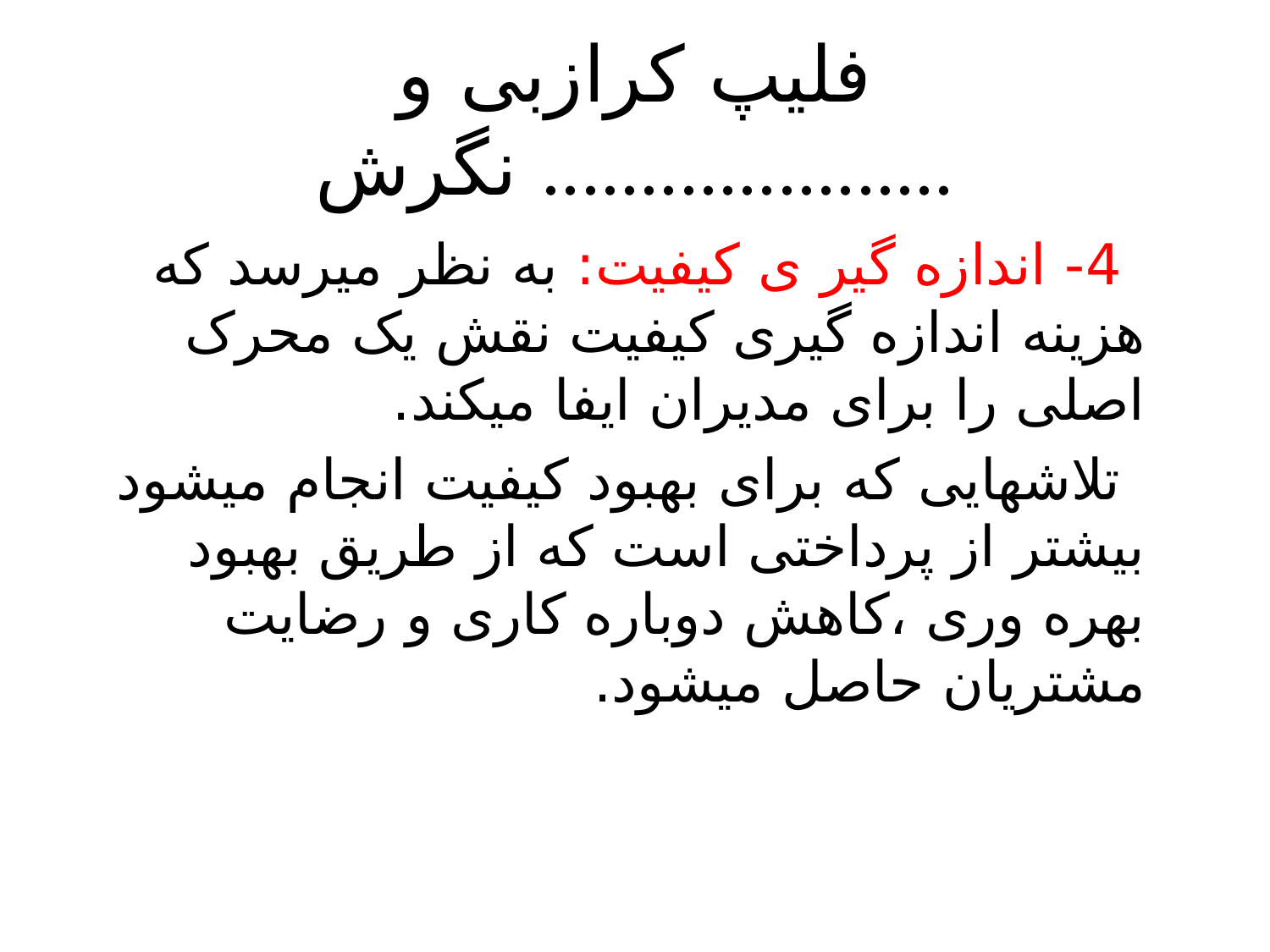

# فلیپ کرازبی و نگرش .....................
    4- اندازه گیر ی کیفیت: به نظر میرسد که هزینه اندازه گیری کیفیت نقش یک محرک اصلی را برای مدیران ایفا میکند.
    تلاشهایی که برای بهبود کیفیت انجام میشود بیشتر از پرداختی است که از طریق بهبود بهره وری ،کاهش دوباره کاری و رضایت مشتریان حاصل میشود.